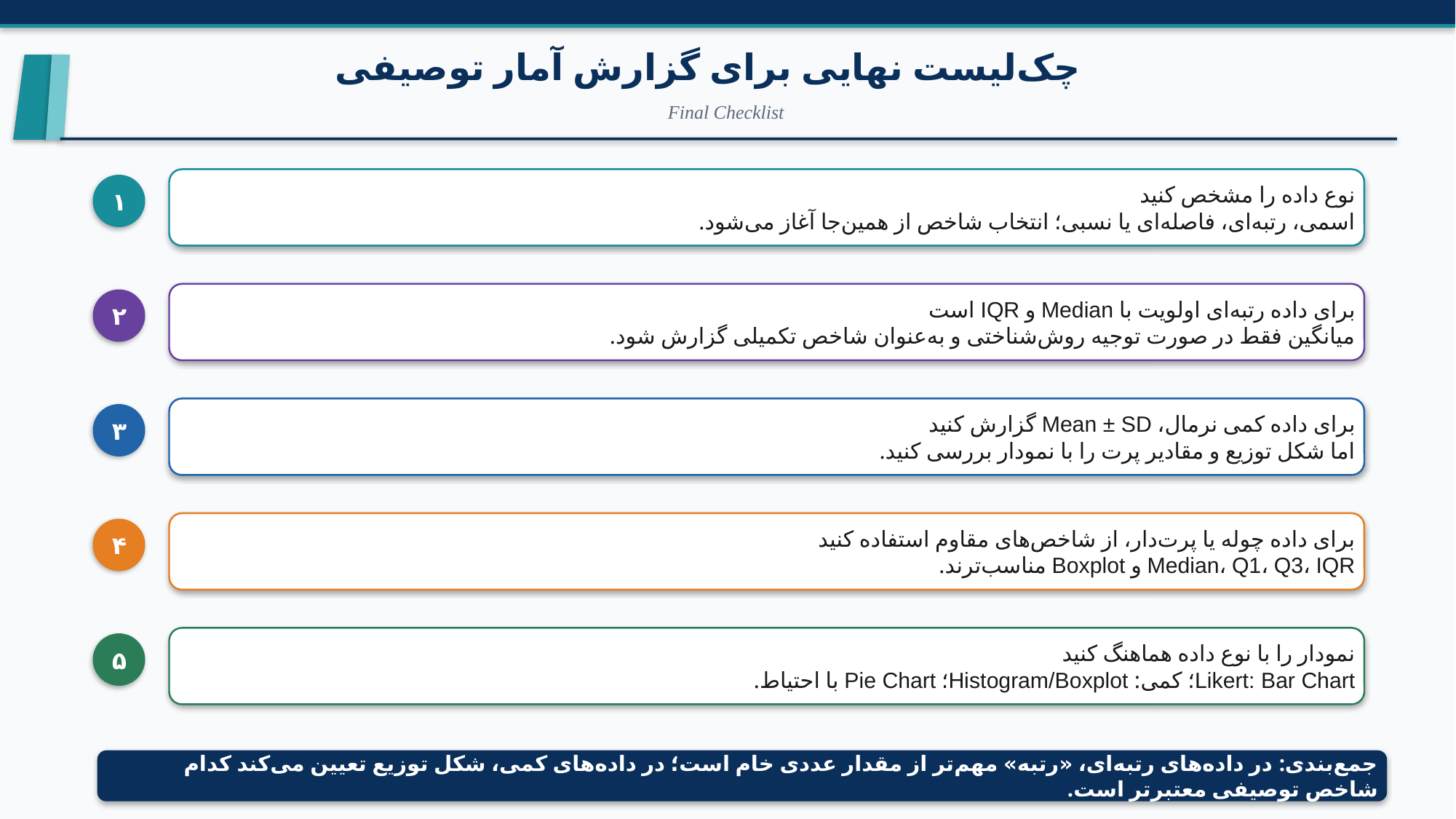

چک‌لیست نهایی برای گزارش آمار توصیفی

Final Checklist

نوع داده را مشخص کنید
اسمی، رتبه‌ای، فاصله‌ای یا نسبی؛ انتخاب شاخص از همین‌جا آغاز می‌شود.
۱
برای داده رتبه‌ای اولویت با Median و IQR است
میانگین فقط در صورت توجیه روش‌شناختی و به‌عنوان شاخص تکمیلی گزارش شود.
۲
برای داده کمی نرمال، Mean ± SD گزارش کنید
اما شکل توزیع و مقادیر پرت را با نمودار بررسی کنید.
۳
برای داده چوله یا پرت‌دار، از شاخص‌های مقاوم استفاده کنید
Median، Q1، Q3، IQR و Boxplot مناسب‌ترند.
۴
نمودار را با نوع داده هماهنگ کنید
Likert: Bar Chart؛ کمی: Histogram/Boxplot؛ Pie Chart با احتیاط.
۵
جمع‌بندی: در داده‌های رتبه‌ای، «رتبه» مهم‌تر از مقدار عددی خام است؛ در داده‌های کمی، شکل توزیع تعیین می‌کند کدام شاخص توصیفی معتبرتر است.